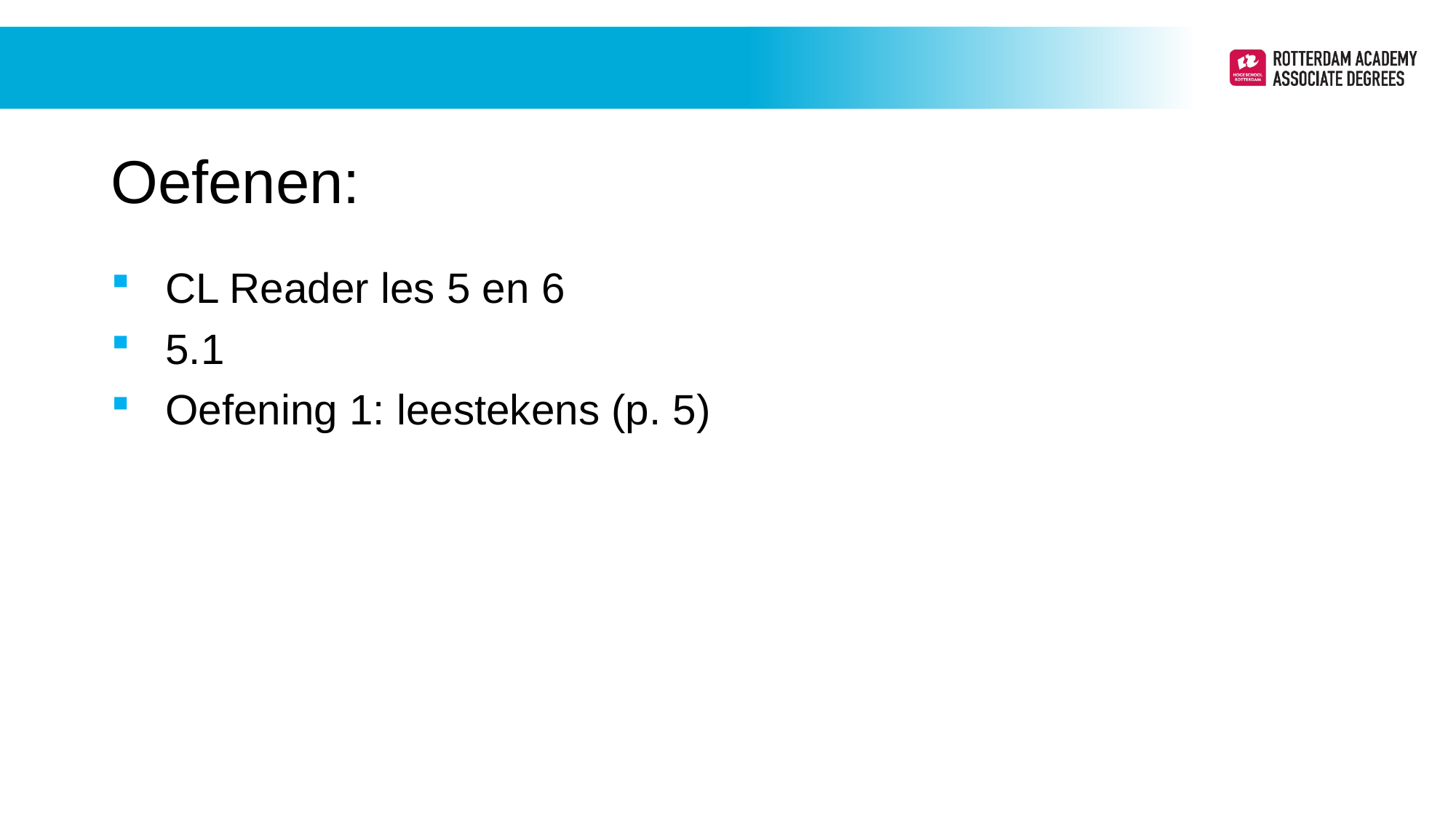

# Oefenen:
CL Reader les 5 en 6
5.1
Oefening 1: leestekens (p. 5)